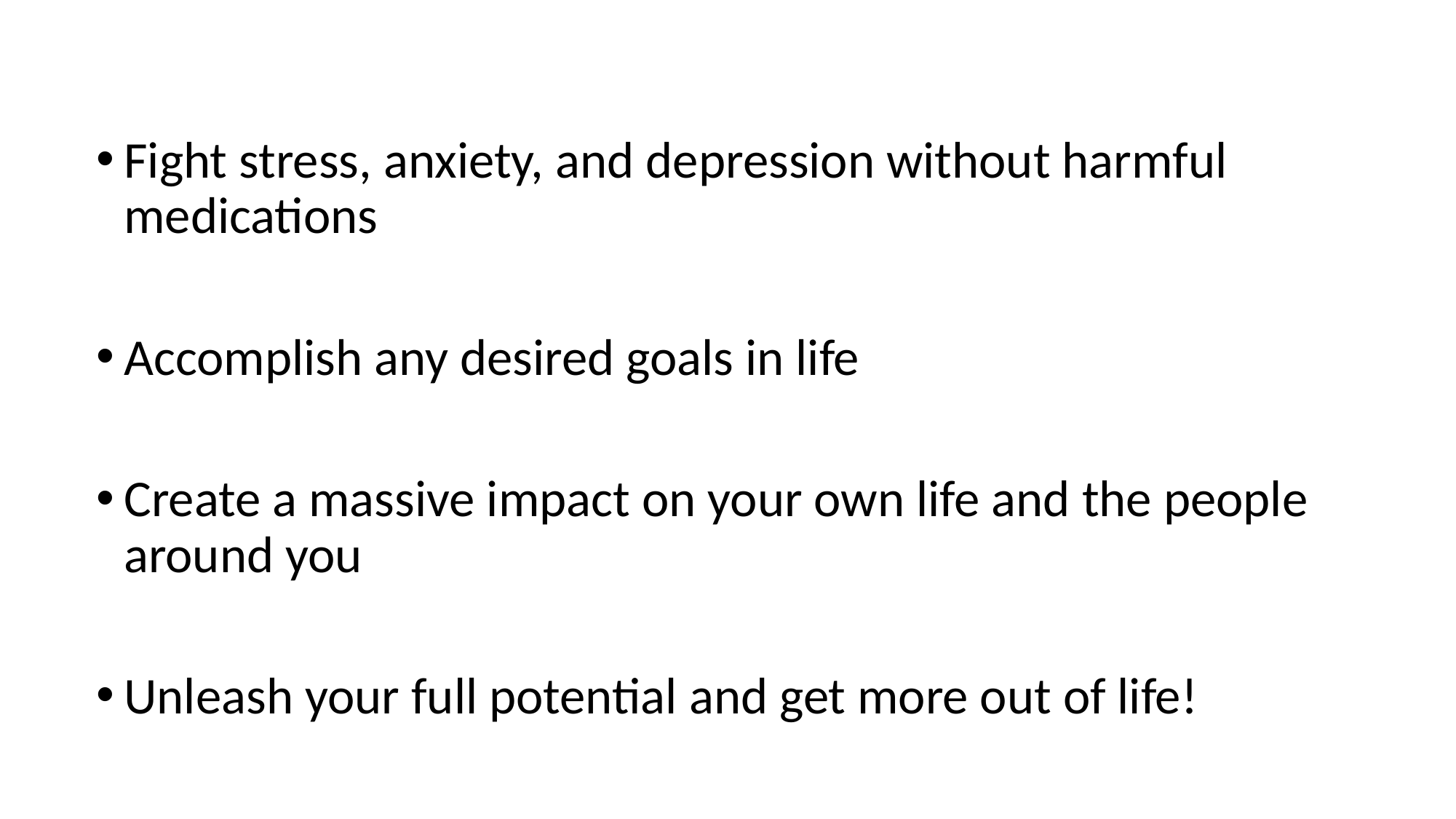

Fight stress, anxiety, and depression without harmful medications

Accomplish any desired goals in life

Create a massive impact on your own life and the people around you

Unleash your full potential and get more out of life!